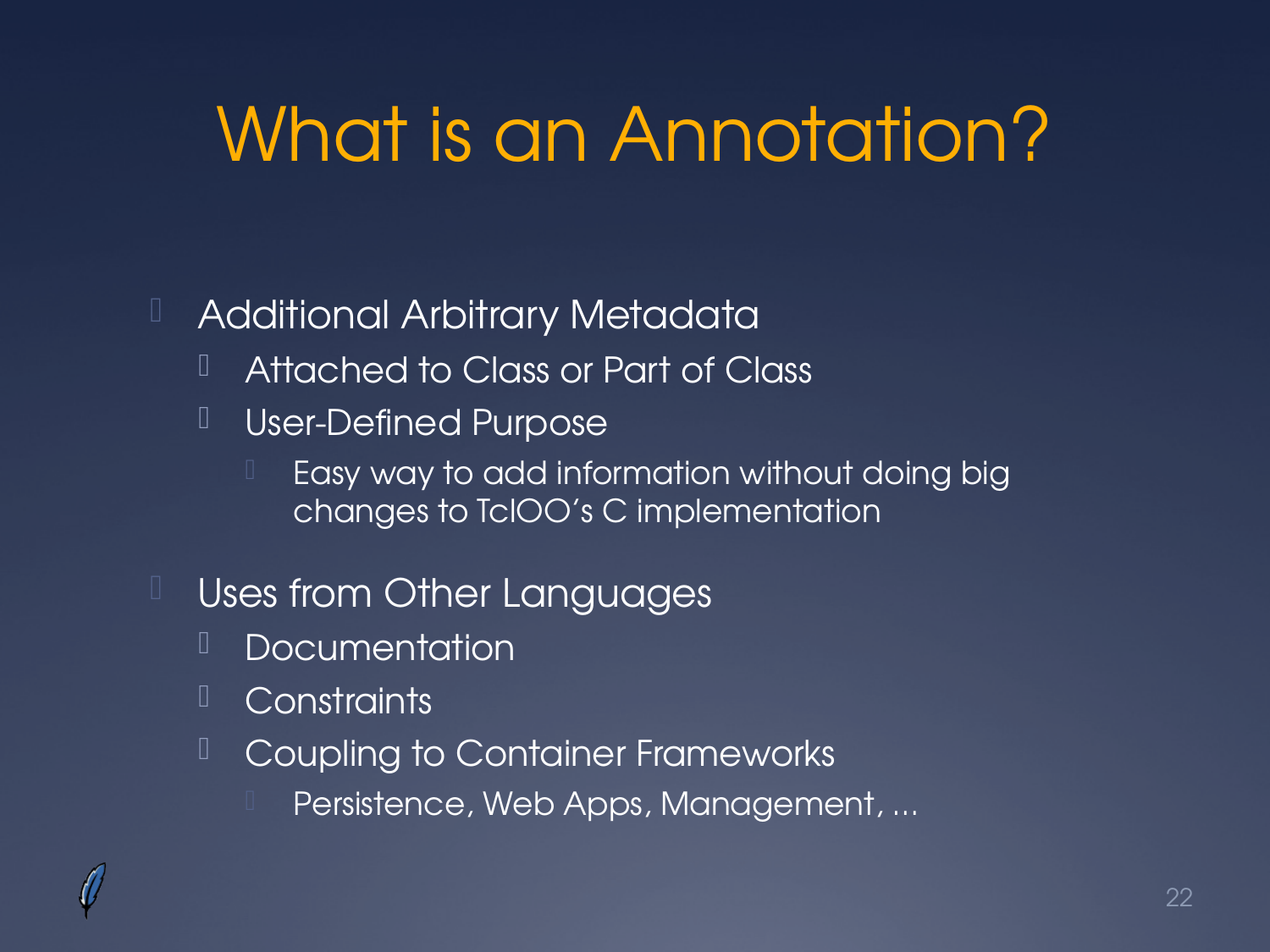

# What is an Annotation?
Additional Arbitrary Metadata
Attached to Class or Part of Class
User-Defined Purpose
Easy way to add information without doing big changes to TclOO’s C implementation
Uses from Other Languages
Documentation
Constraints
Coupling to Container Frameworks
Persistence, Web Apps, Management, …
22